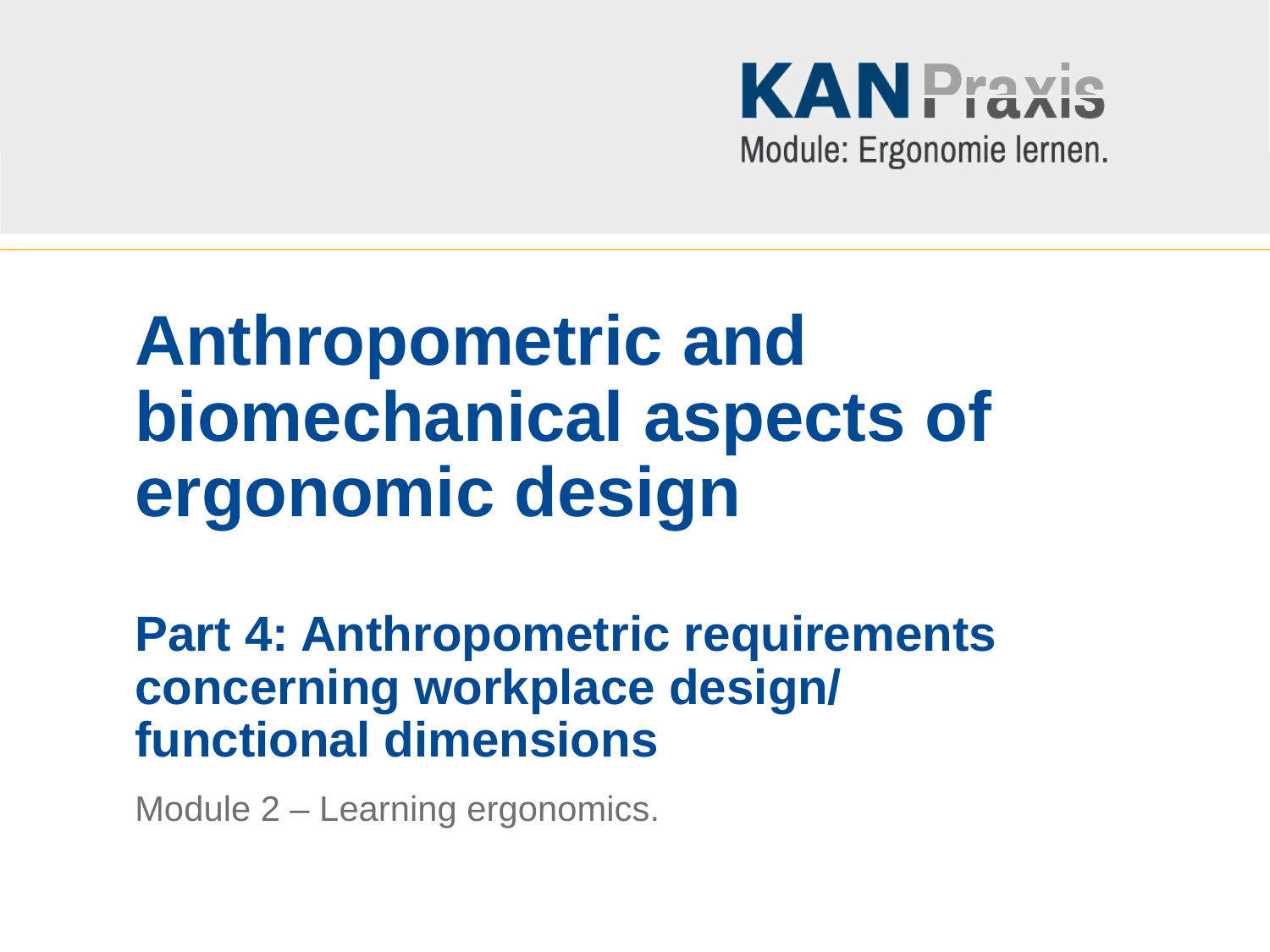

# Anthropometric and biomechanical aspects of ergonomic design Part 4: Anthropometric requirements concerning workplace design/ functional dimensions
Module 2 – Learning ergonomics.